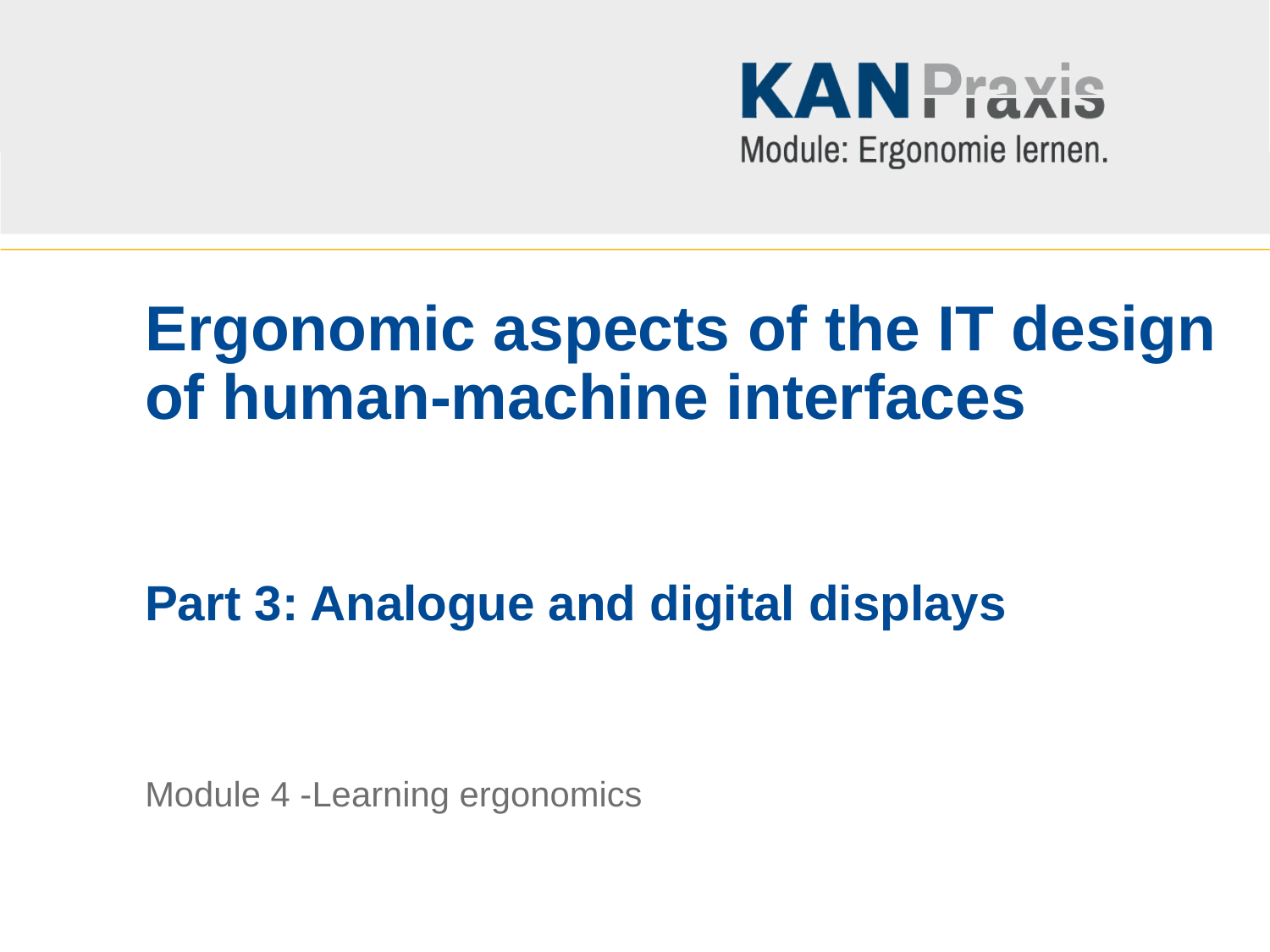

# Ergonomic aspects of the IT design of human-machine interfaces Part 3: Analogue and digital displays
Module 4 -Learning ergonomics